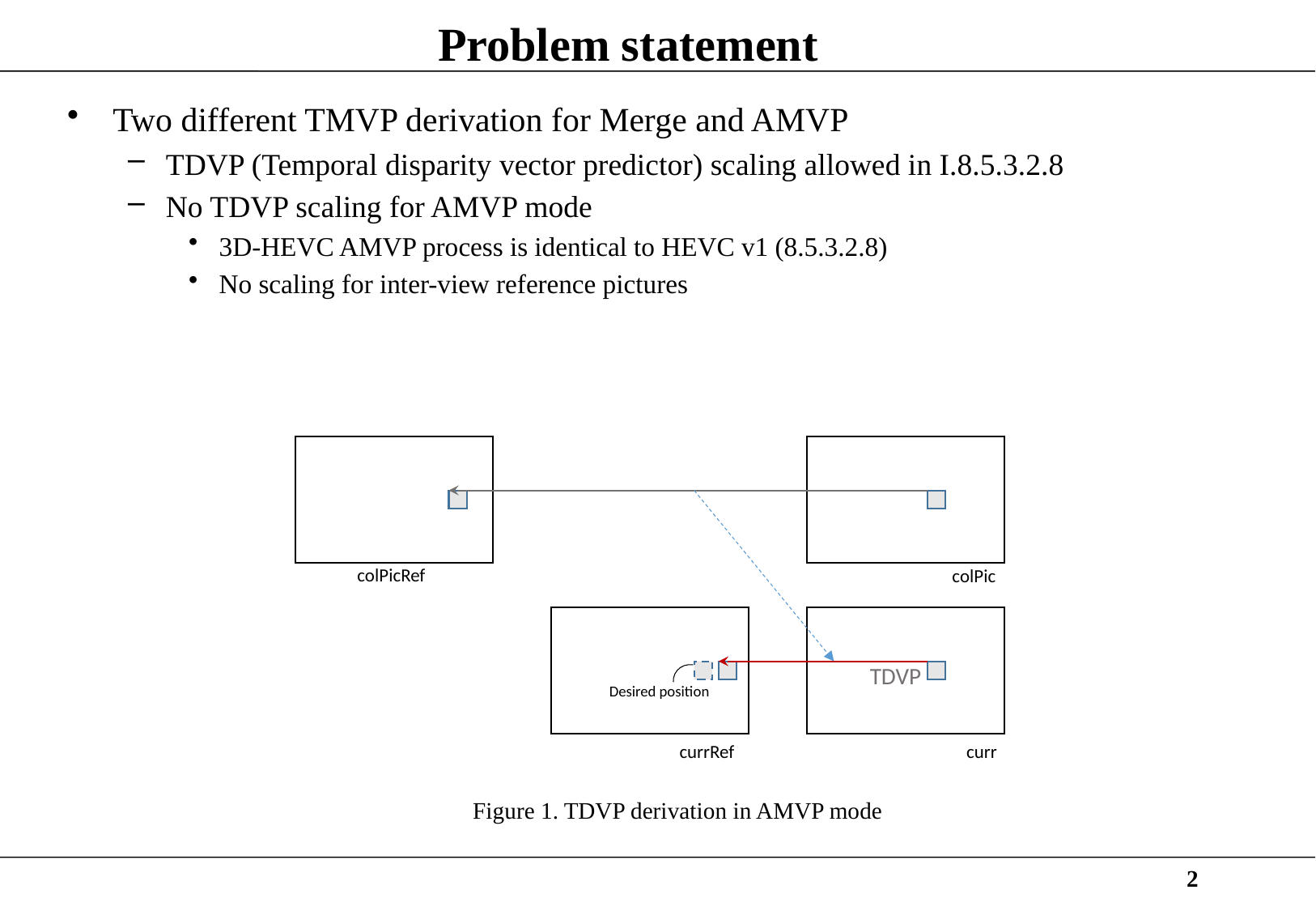

# Problem statement
Two different TMVP derivation for Merge and AMVP
TDVP (Temporal disparity vector predictor) scaling allowed in I.8.5.3.2.8
No TDVP scaling for AMVP mode
3D-HEVC AMVP process is identical to HEVC v1 (8.5.3.2.8)
No scaling for inter-view reference pictures

colPicRef
colPic

TDVP

Desired position
currRef
curr
Figure 1. TDVP derivation in AMVP mode
2